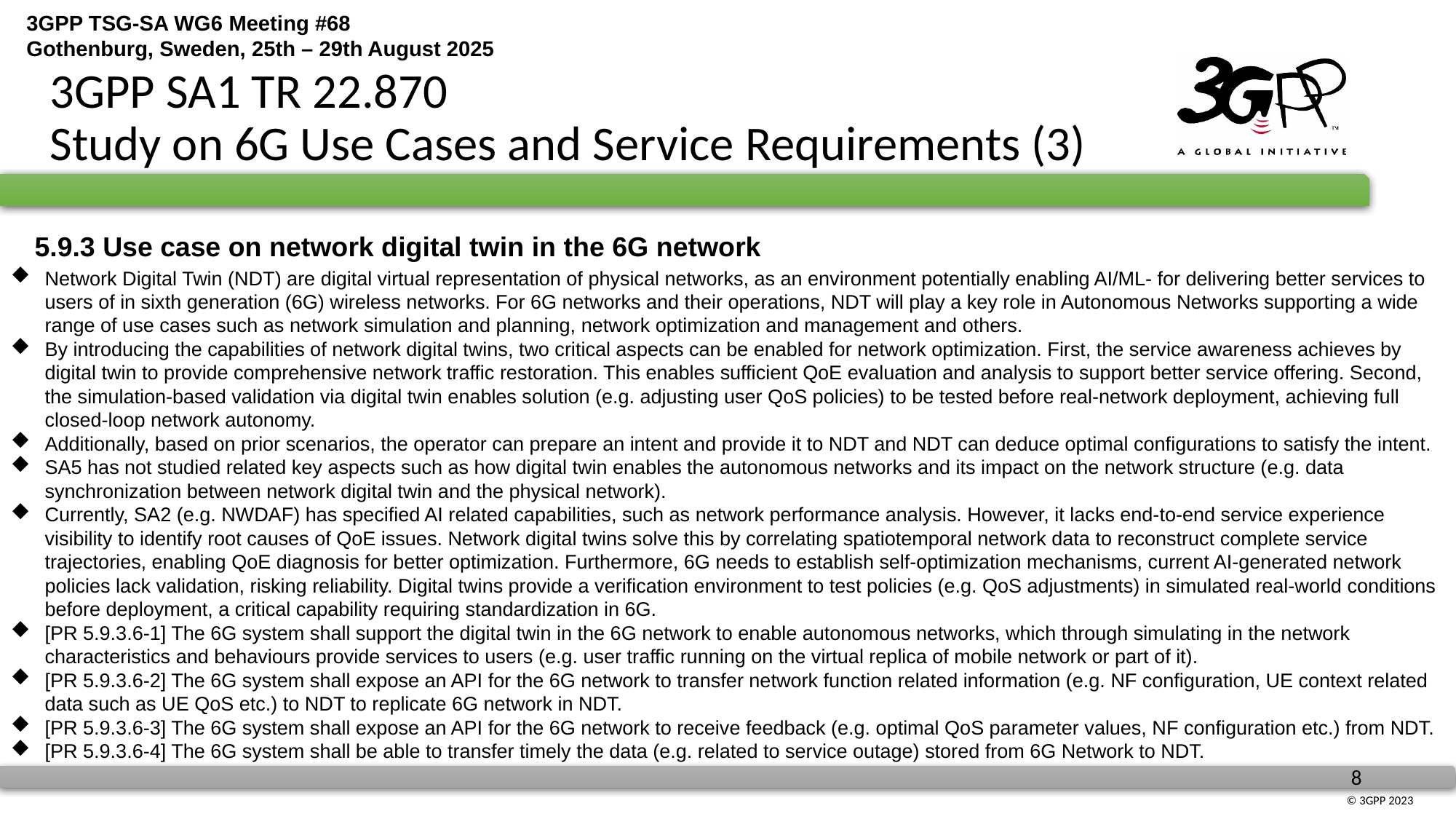

# 3GPP SA1 TR 22.870 Study on 6G Use Cases and Service Requirements (3)
5.9.3 Use case on network digital twin in the 6G network
Network Digital Twin (NDT) are digital virtual representation of physical networks, as an environment potentially enabling AI/ML- for delivering better services to users of in sixth generation (6G) wireless networks. For 6G networks and their operations, NDT will play a key role in Autonomous Networks supporting a wide range of use cases such as network simulation and planning, network optimization and management and others.
By introducing the capabilities of network digital twins, two critical aspects can be enabled for network optimization. First, the service awareness achieves by digital twin to provide comprehensive network traffic restoration. This enables sufficient QoE evaluation and analysis to support better service offering. Second, the simulation-based validation via digital twin enables solution (e.g. adjusting user QoS policies) to be tested before real-network deployment, achieving full closed-loop network autonomy.
Additionally, based on prior scenarios, the operator can prepare an intent and provide it to NDT and NDT can deduce optimal configurations to satisfy the intent.
SA5 has not studied related key aspects such as how digital twin enables the autonomous networks and its impact on the network structure (e.g. data synchronization between network digital twin and the physical network).
Currently, SA2 (e.g. NWDAF) has specified AI related capabilities, such as network performance analysis. However, it lacks end-to-end service experience visibility to identify root causes of QoE issues. Network digital twins solve this by correlating spatiotemporal network data to reconstruct complete service trajectories, enabling QoE diagnosis for better optimization. Furthermore, 6G needs to establish self-optimization mechanisms, current AI-generated network policies lack validation, risking reliability. Digital twins provide a verification environment to test policies (e.g. QoS adjustments) in simulated real-world conditions before deployment, a critical capability requiring standardization in 6G.
[PR 5.9.3.6-1] The 6G system shall support the digital twin in the 6G network to enable autonomous networks, which through simulating in the network characteristics and behaviours provide services to users (e.g. user traffic running on the virtual replica of mobile network or part of it).
[PR 5.9.3.6-2] The 6G system shall expose an API for the 6G network to transfer network function related information (e.g. NF configuration, UE context related data such as UE QoS etc.) to NDT to replicate 6G network in NDT.
[PR 5.9.3.6-3] The 6G system shall expose an API for the 6G network to receive feedback (e.g. optimal QoS parameter values, NF configuration etc.) from NDT.
[PR 5.9.3.6-4] The 6G system shall be able to transfer timely the data (e.g. related to service outage) stored from 6G Network to NDT.